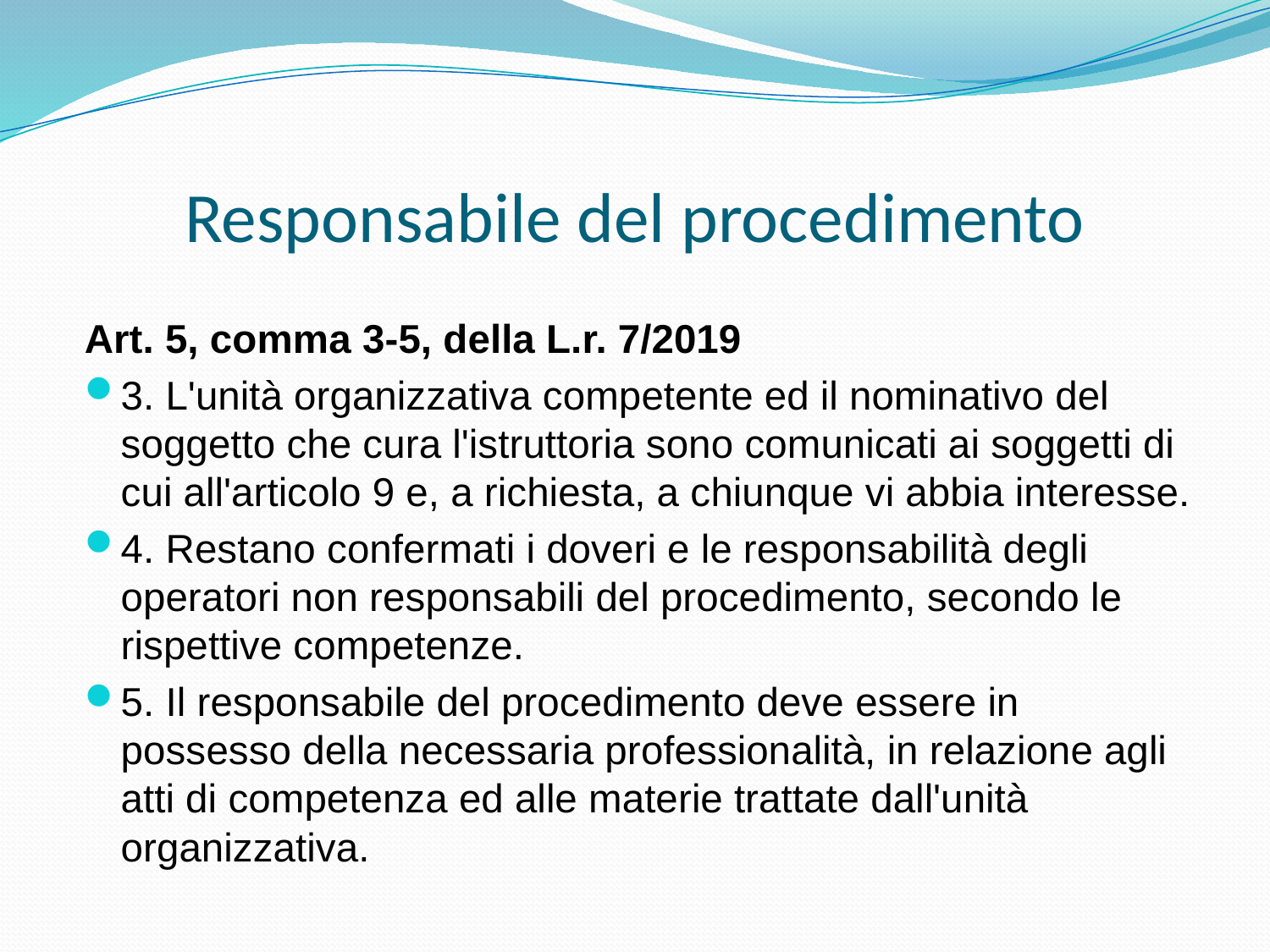

# Responsabile del procedimento
Art. 5, comma 3-5, della L.r. 7/2019
3. L'unità organizzativa competente ed il nominativo del soggetto che cura l'istruttoria sono comunicati ai soggetti di cui all'articolo 9 e, a richiesta, a chiunque vi abbia interesse.
4. Restano confermati i doveri e le responsabilità degli operatori non responsabili del procedimento, secondo le rispettive competenze.
5. Il responsabile del procedimento deve essere in possesso della necessaria professionalità, in relazione agli atti di competenza ed alle materie trattate dall'unità organizzativa.